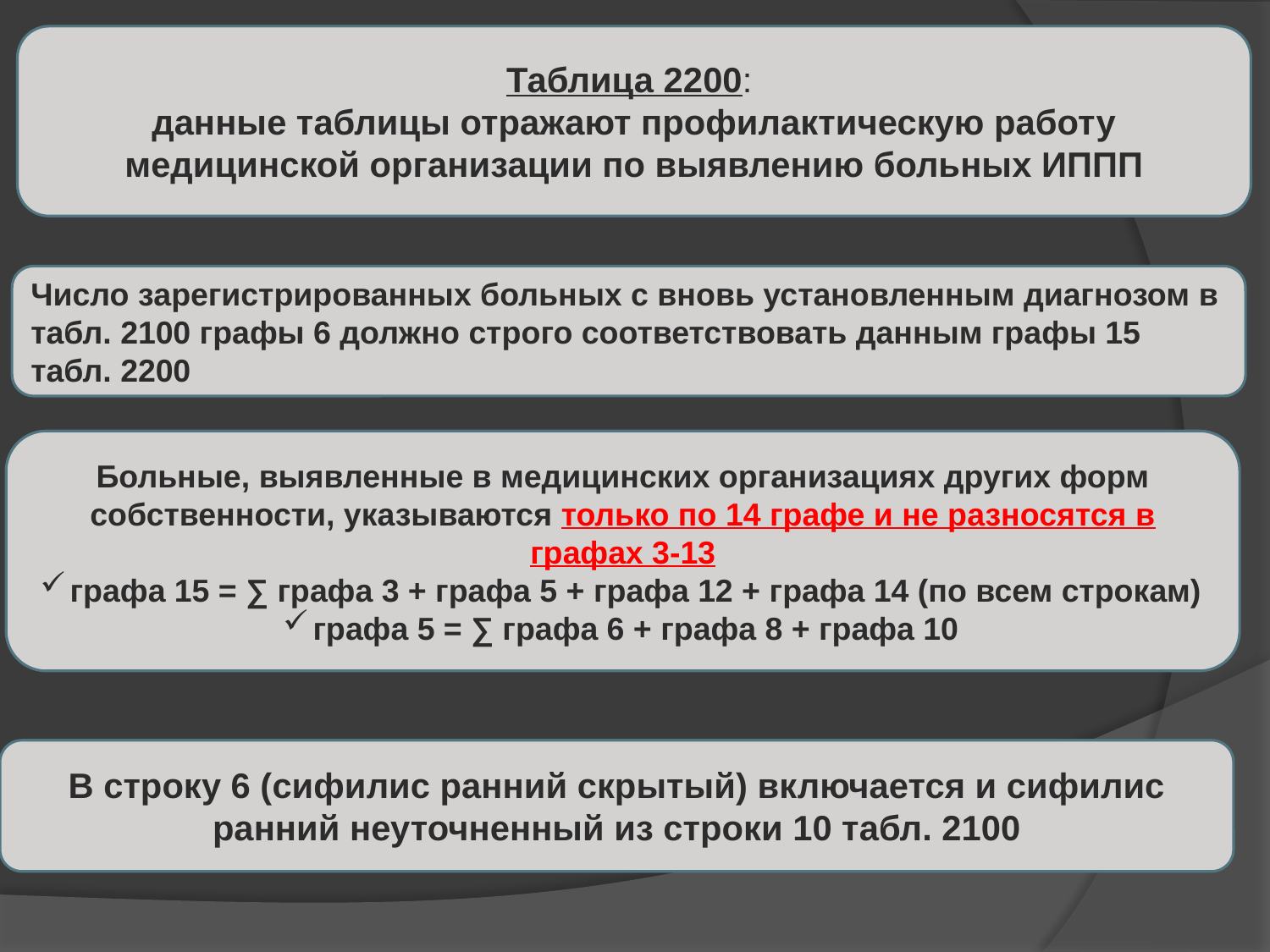

Таблица 2200:
данные таблицы отражают профилактическую работу медицинской организации по выявлению больных ИППП
Число зарегистрированных больных с вновь установленным диагнозом в табл. 2100 графы 6 должно строго соответствовать данным графы 15 табл. 2200
Больные, выявленные в медицинских организациях других форм собственности, указываются только по 14 графе и не разносятся в графах 3-13
графа 15 = ∑ графа 3 + графа 5 + графа 12 + графа 14 (по всем строкам)
графа 5 = ∑ графа 6 + графа 8 + графа 10
В строку 6 (сифилис ранний скрытый) включается и сифилис ранний неуточненный из строки 10 табл. 2100